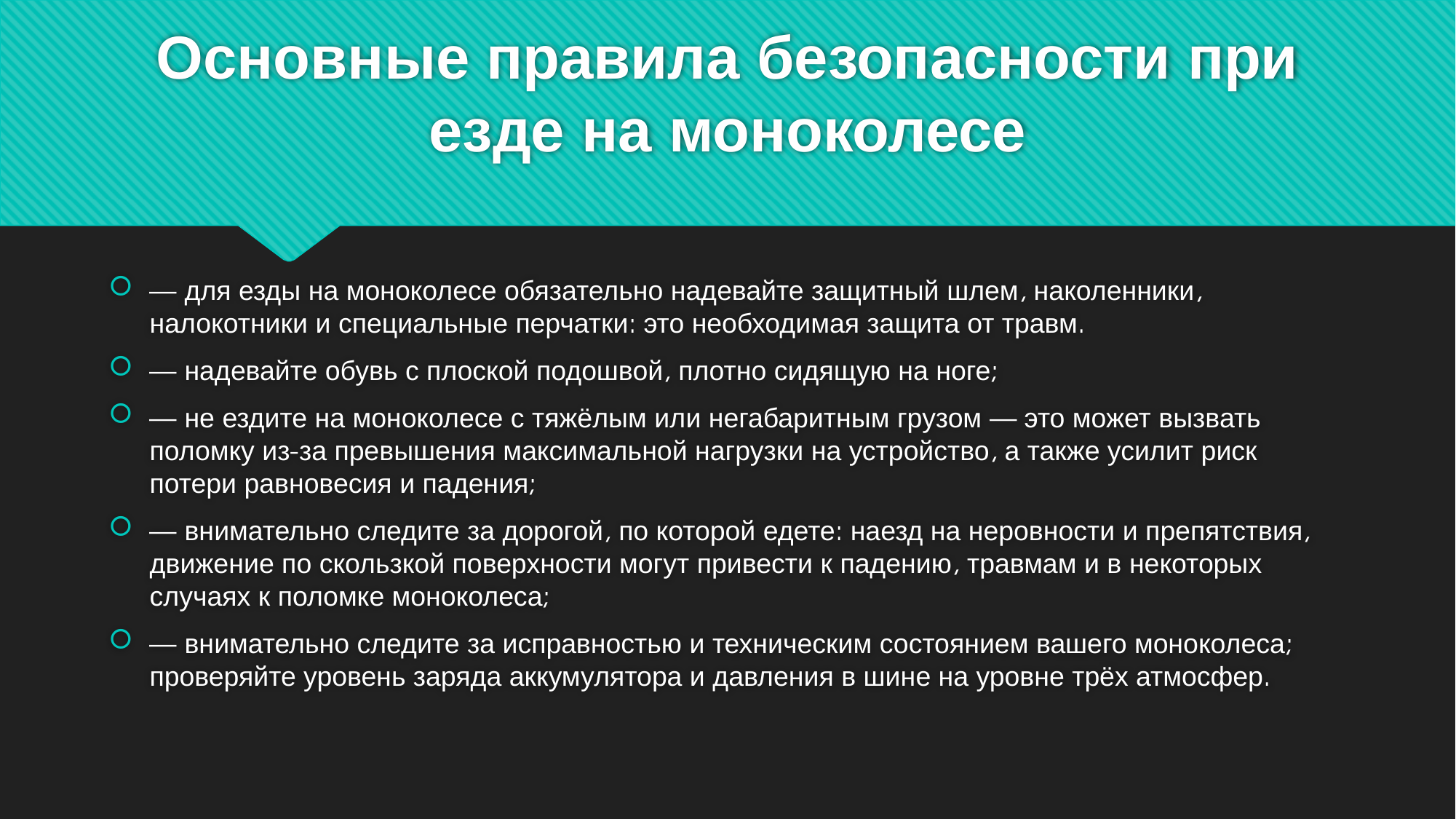

# Основные правила безопасности при езде на моноколесе
— для езды на моноколесе обязательно надевайте защитный шлем, наколенники, налокотники и специальные перчатки: это необходимая защита от травм.
— надевайте обувь с плоской подошвой, плотно сидящую на ноге;
— не ездите на моноколесе с тяжёлым или негабаритным грузом — это может вызвать поломку из-за превышения максимальной нагрузки на устройство, а также усилит риск потери равновесия и падения;
— внимательно следите за дорогой, по которой едете: наезд на неровности и препятствия, движение по скользкой поверхности могут привести к падению, травмам и в некоторых случаях к поломке моноколеса;
— внимательно следите за исправностью и техническим состоянием вашего моноколеса; проверяйте уровень заряда аккумулятора и давления в шине на уровне трёх атмосфер.